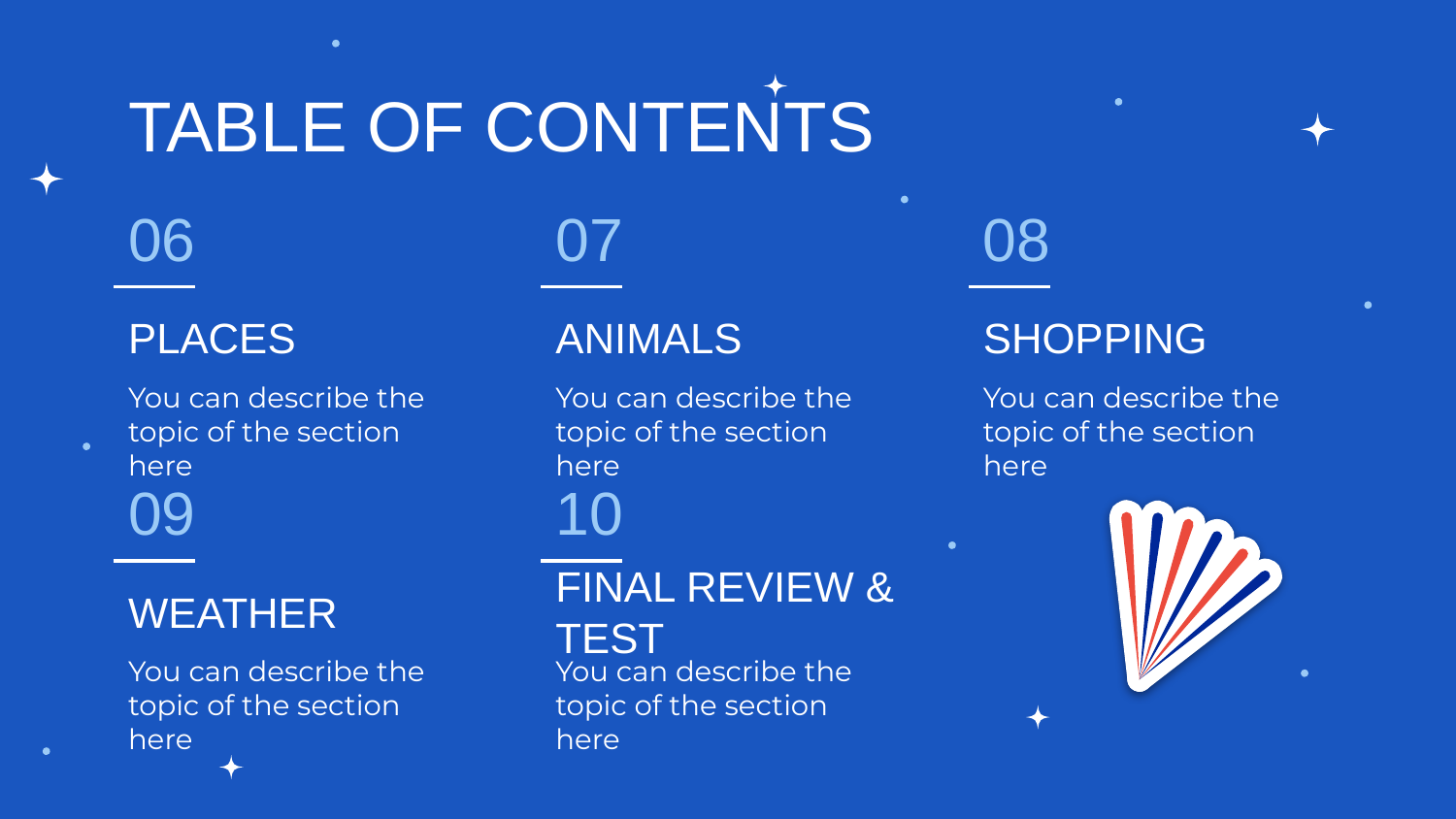

TABLE OF CONTENTS
06
07
08
# PLACES
ANIMALS
SHOPPING
You can describe the topic of the section here
You can describe the topic of the section here
You can describe the topic of the section here
09
10

WEATHER
FINAL REVIEW & TEST
You can describe the topic of the section here
You can describe the topic of the section here